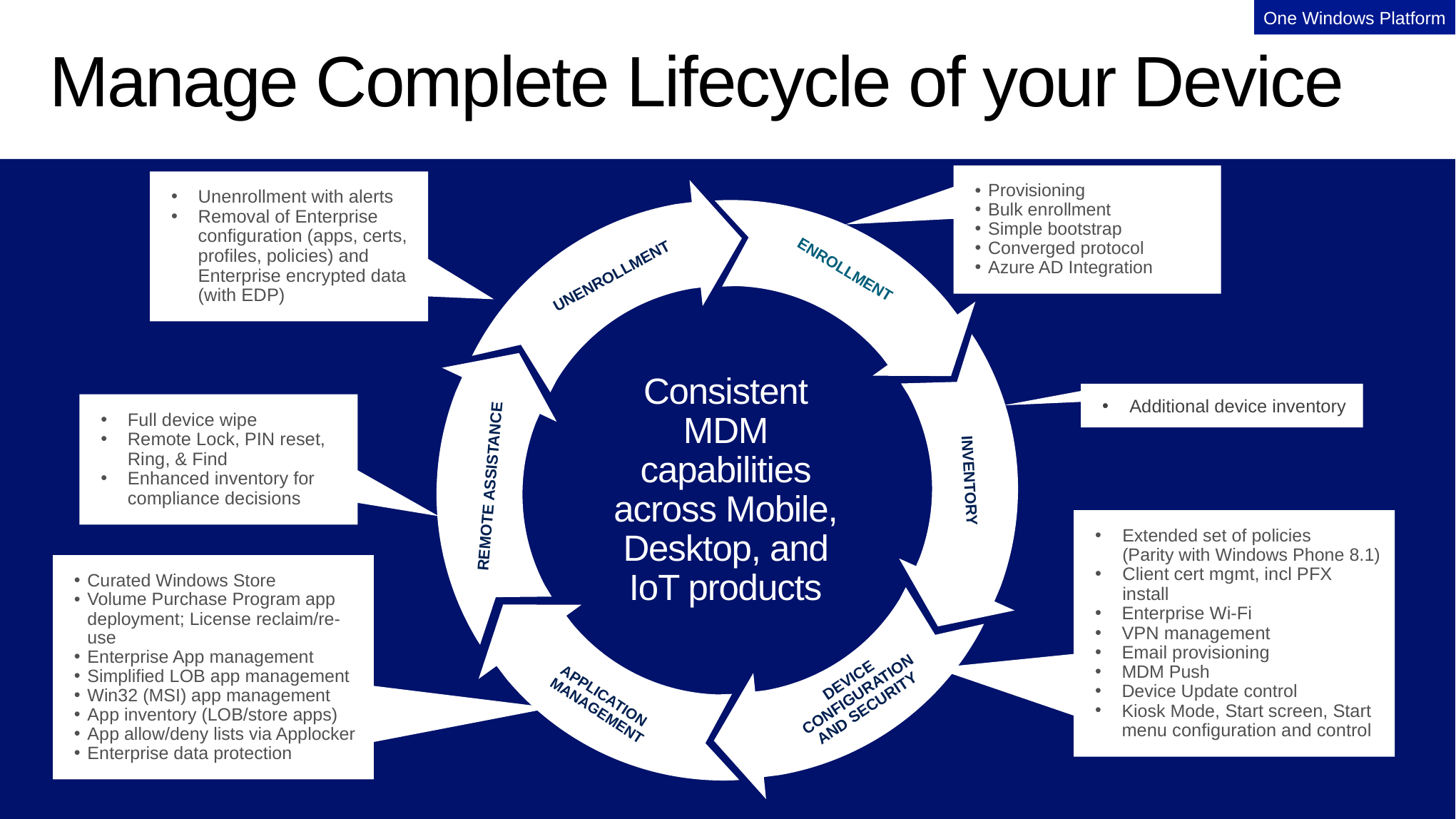

One Windows Platform
# Manage Complete Lifecycle of your Device

ENROLLMENT
UNENROLLMENT
INVENTORY
REMOTE ASSISTANCE
DEVICE CONFIGURATION AND SECURITY
APPLICATION  MANAGEMENT

Provisioning
Bulk enrollment
Simple bootstrap
Converged protocol
Azure AD Integration
Unenrollment with alerts
Removal of Enterprise configuration (apps, certs, profiles, policies) and Enterprise encrypted data (with EDP)
Consistent MDM capabilities across Mobile, Desktop, and IoT products
Additional device inventory
Full device wipe
Remote Lock, PIN reset, Ring, & Find
Enhanced inventory for compliance decisions
Extended set of policies
(Parity with Windows Phone 8.1)
Client cert mgmt, incl PFX install
Enterprise Wi-Fi
VPN management
Email provisioning
MDM Push
Device Update control
Kiosk Mode, Start screen, Start menu configuration and control
Curated Windows Store
Volume Purchase Program app deployment; License reclaim/re-use
Enterprise App management
Simplified LOB app management
Win32 (MSI) app management
App inventory (LOB/store apps)
App allow/deny lists via Applocker
Enterprise data protection